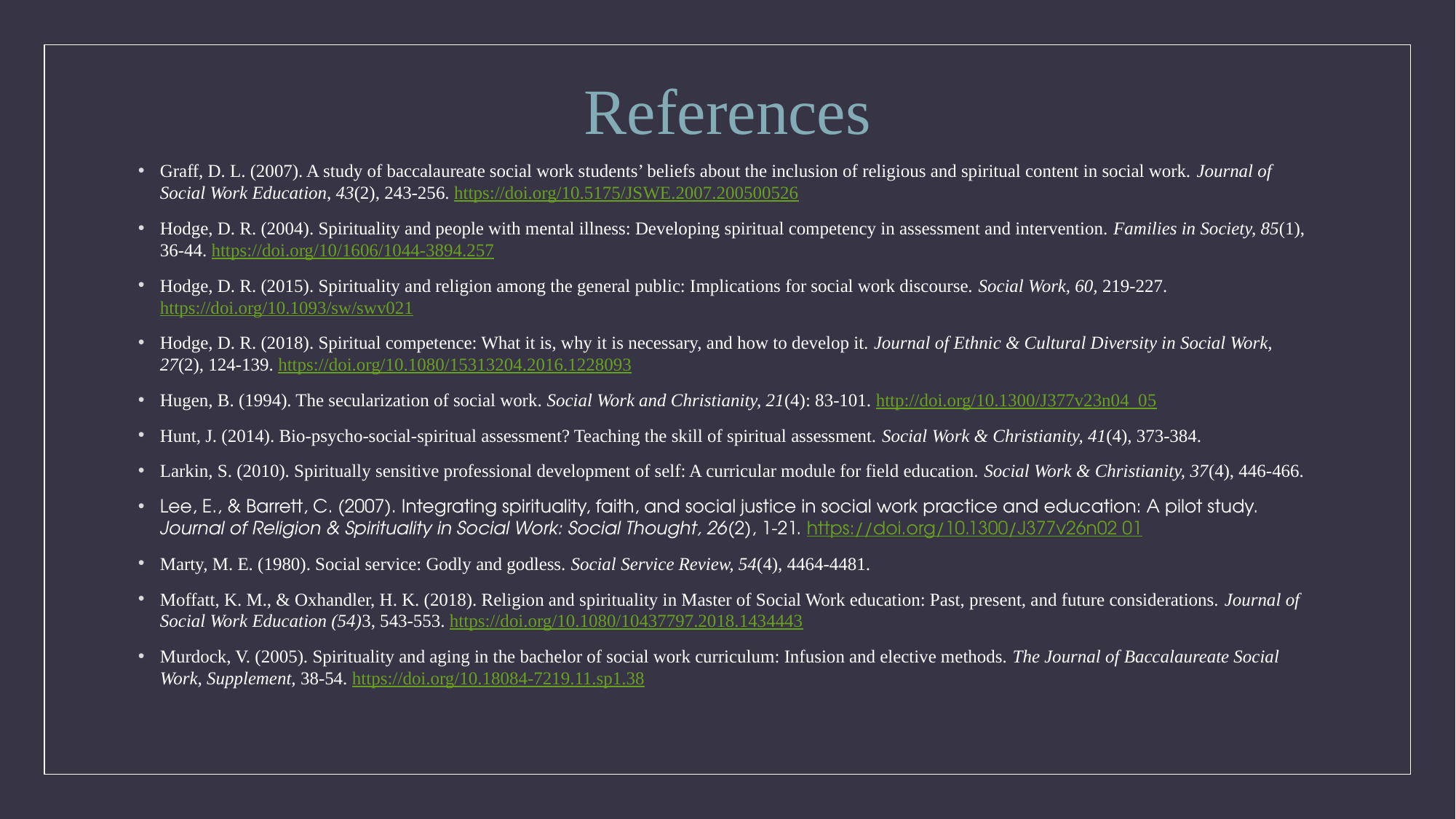

# References
Graff, D. L. (2007). A study of baccalaureate social work students’ beliefs about the inclusion of religious and spiritual content in social work. Journal of Social Work Education, 43(2), 243-256. https://doi.org/10.5175/JSWE.2007.200500526
Hodge, D. R. (2004). Spirituality and people with mental illness: Developing spiritual competency in assessment and intervention. Families in Society, 85(1), 36-44. https://doi.org/10/1606/1044-3894.257
Hodge, D. R. (2015). Spirituality and religion among the general public: Implications for social work discourse. Social Work, 60, 219-227. https://doi.org/10.1093/sw/swv021
Hodge, D. R. (2018). Spiritual competence: What it is, why it is necessary, and how to develop it. Journal of Ethnic & Cultural Diversity in Social Work, 27(2), 124-139. https://doi.org/10.1080/15313204.2016.1228093
Hugen, B. (1994). The secularization of social work. Social Work and Christianity, 21(4): 83-101. http://doi.org/10.1300/J377v23n04_05
Hunt, J. (2014). Bio-psycho-social-spiritual assessment? Teaching the skill of spiritual assessment. Social Work & Christianity, 41(4), 373-384.
Larkin, S. (2010). Spiritually sensitive professional development of self: A curricular module for field education. Social Work & Christianity, 37(4), 446-466.
Lee, E., & Barrett, C. (2007). Integrating spirituality, faith, and social justice in social work practice and education: A pilot study. Journal of Religion & Spirituality in Social Work: Social Thought, 26(2), 1-21. https://doi.org/10.1300/J377v26n02 01
Marty, M. E. (1980). Social service: Godly and godless. Social Service Review, 54(4), 4464-4481.
Moffatt, K. M., & Oxhandler, H. K. (2018). Religion and spirituality in Master of Social Work education: Past, present, and future considerations. Journal of Social Work Education (54)3, 543-553. https://doi.org/10.1080/10437797.2018.1434443
Murdock, V. (2005). Spirituality and aging in the bachelor of social work curriculum: Infusion and elective methods. The Journal of Baccalaureate Social Work, Supplement, 38-54. https://doi.org/10.18084-7219.11.sp1.38